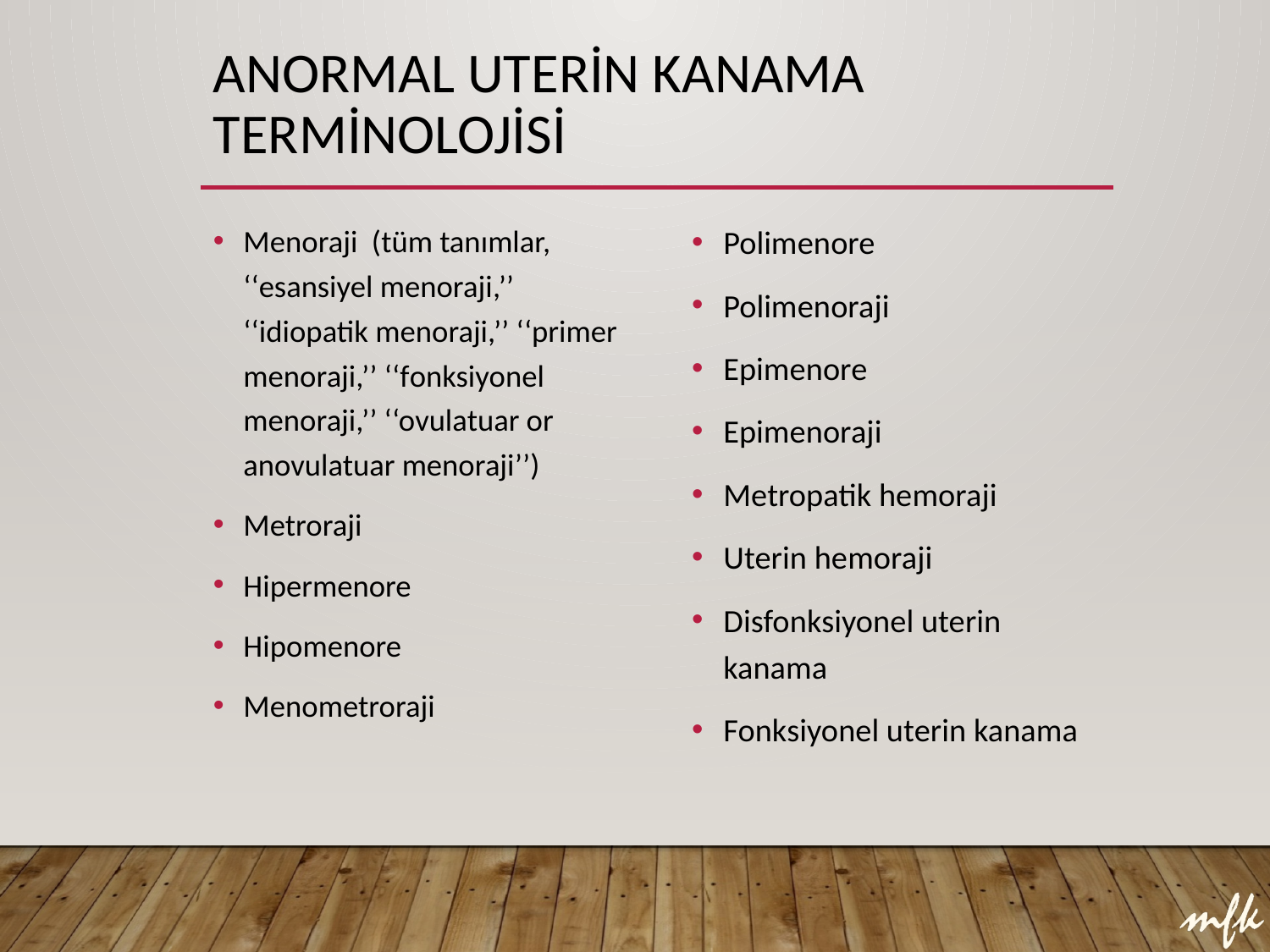

# Anormal Uterin Kanama Terminolojisi
Menoraji  (tüm tanımlar, ‘‘esansiyel menoraji,’’ ‘‘idiopatik menoraji,’’ ‘‘primer menoraji,’’ ‘‘fonksiyonel menoraji,’’ ‘‘ovulatuar or anovulatuar menoraji’’)
Metroraji
Hipermenore
Hipomenore
Menometroraji
Polimenore
Polimenoraji
Epimenore
Epimenoraji
Metropatik hemoraji
Uterin hemoraji
Disfonksiyonel uterin kanama
Fonksiyonel uterin kanama